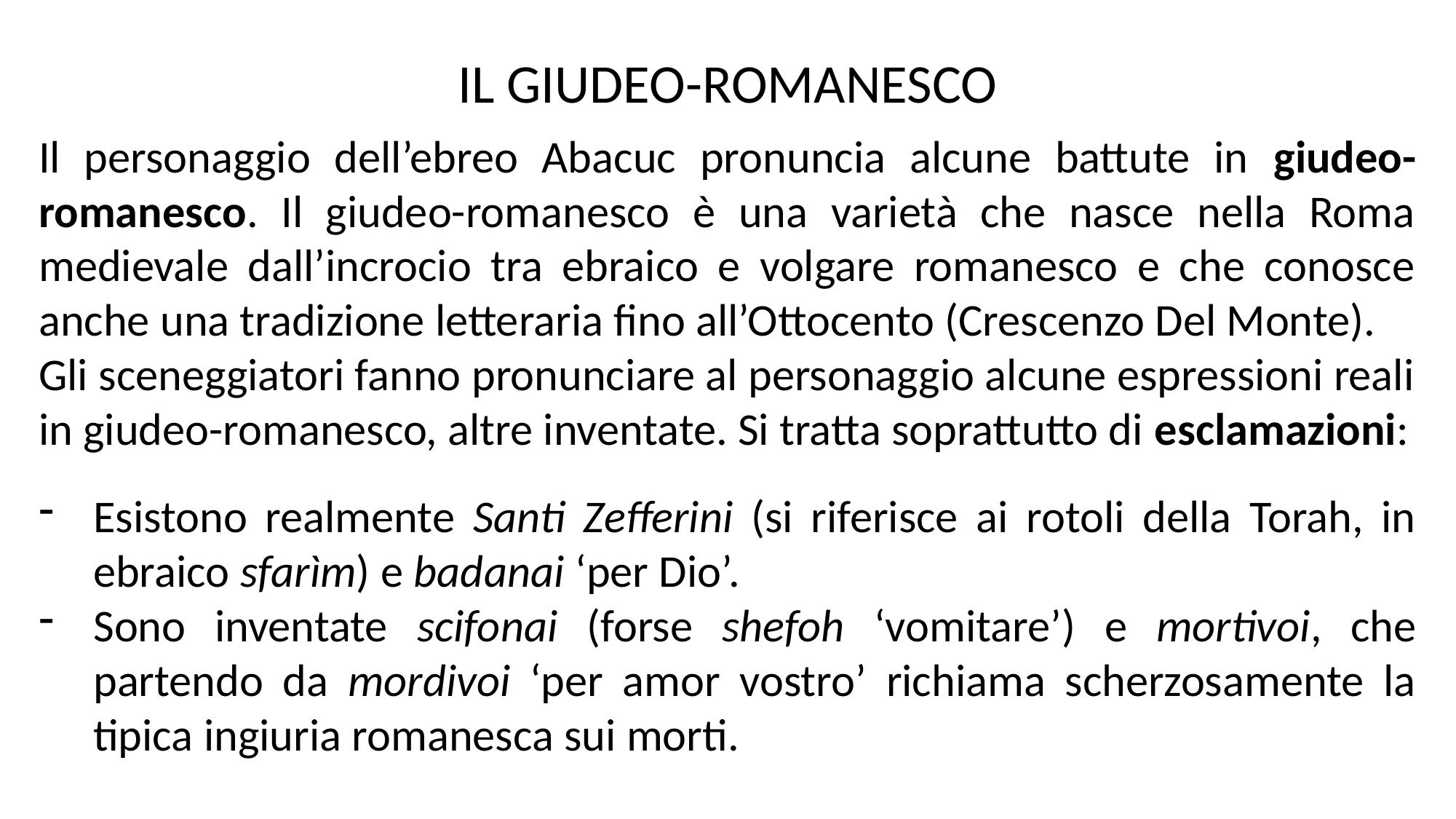

IL GIUDEO-ROMANESCO
Il personaggio dell’ebreo Abacuc pronuncia alcune battute in giudeo-romanesco. Il giudeo-romanesco è una varietà che nasce nella Roma medievale dall’incrocio tra ebraico e volgare romanesco e che conosce anche una tradizione letteraria fino all’Ottocento (Crescenzo Del Monte).
Gli sceneggiatori fanno pronunciare al personaggio alcune espressioni reali in giudeo-romanesco, altre inventate. Si tratta soprattutto di esclamazioni:

Esistono realmente Santi Zefferini (si riferisce ai rotoli della Torah, in ebraico sfarìm) e badanai ‘per Dio’.
Sono inventate scifonai (forse shefoh ‘vomitare’) e mortivoi, che partendo da mordivoi ‘per amor vostro’ richiama scherzosamente la tipica ingiuria romanesca sui morti.